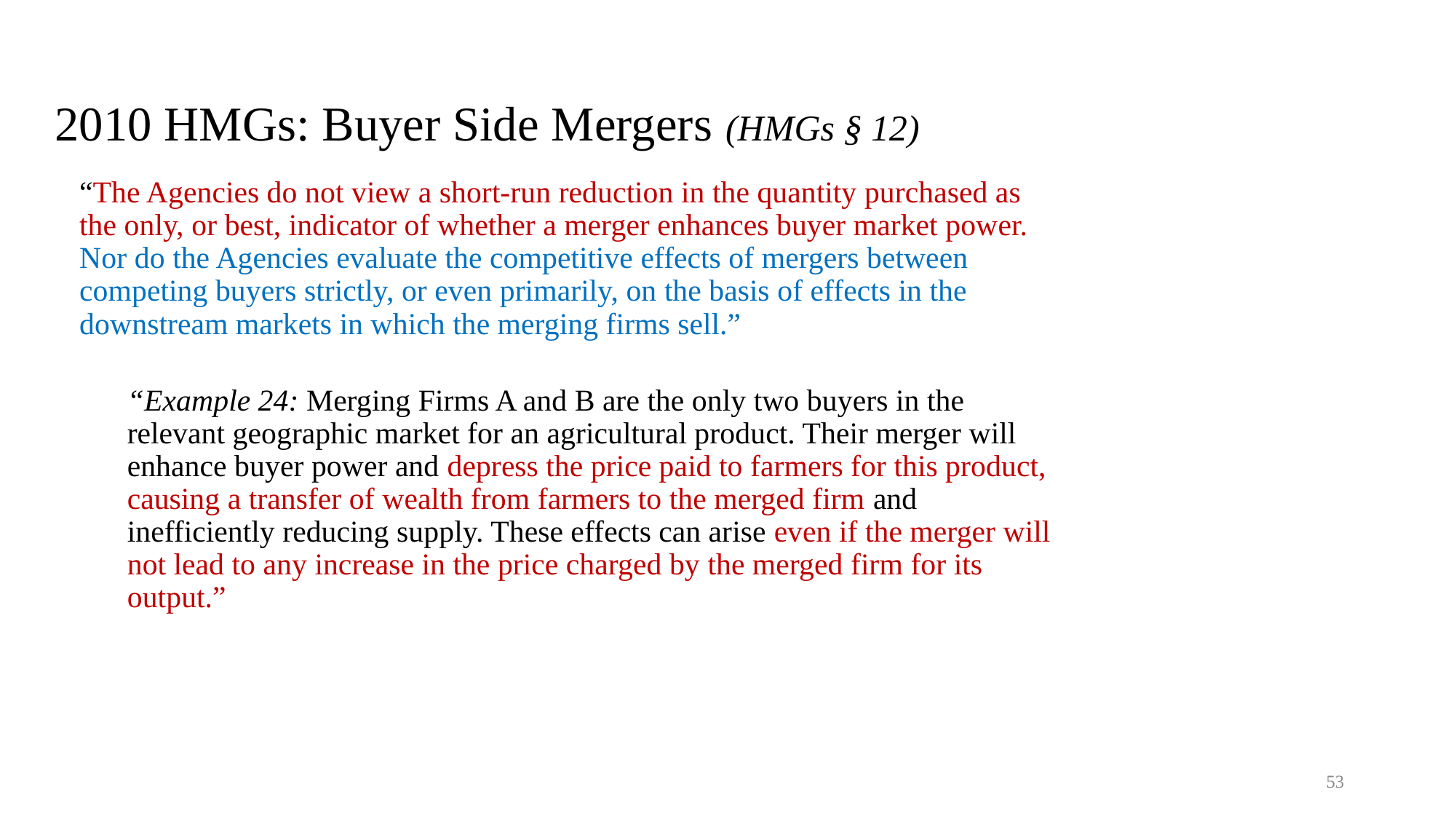

2010 HMGs: Buyer Side Mergers (HMGs § 12)
“The Agencies do not view a short-run reduction in the quantity purchased as the only, or best, indicator of whether a merger enhances buyer market power. Nor do the Agencies evaluate the competitive effects of mergers between competing buyers strictly, or even primarily, on the basis of effects in the downstream markets in which the merging firms sell.”
“Example 24: Merging Firms A and B are the only two buyers in the relevant geographic market for an agricultural product. Their merger will enhance buyer power and depress the price paid to farmers for this product, causing a transfer of wealth from farmers to the merged firm and inefficiently reducing supply. These effects can arise even if the merger will not lead to any increase in the price charged by the merged firm for its output.”

53